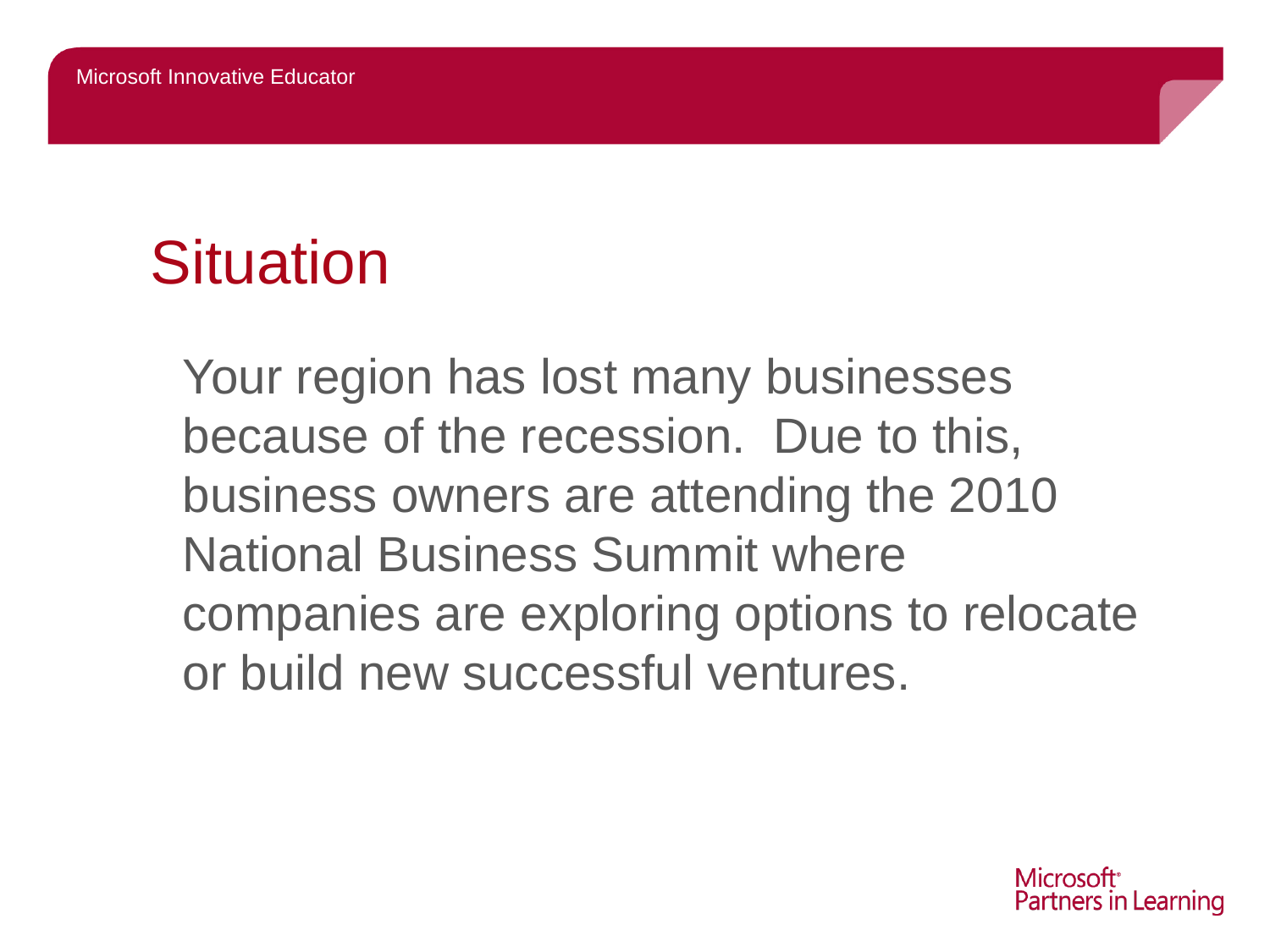

# Situation
	Your region has lost many businesses because of the recession.  Due to this, business owners are attending the 2010 National Business Summit where companies are exploring options to relocate or build new successful ventures.